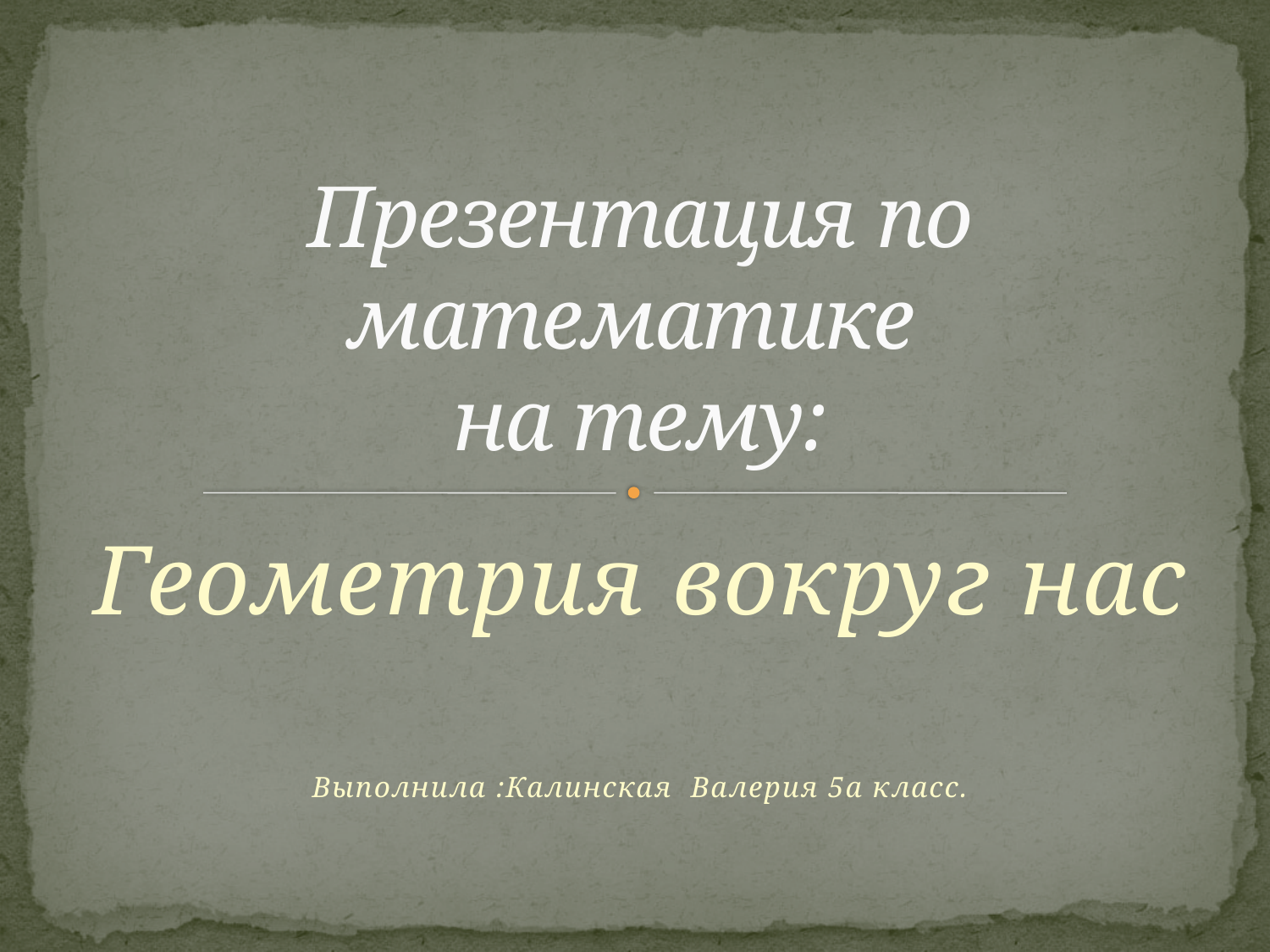

# Презентация по математике на тему:
Геометрия вокруг нас

Выполнила :Калинская  Валерия 5а класс.